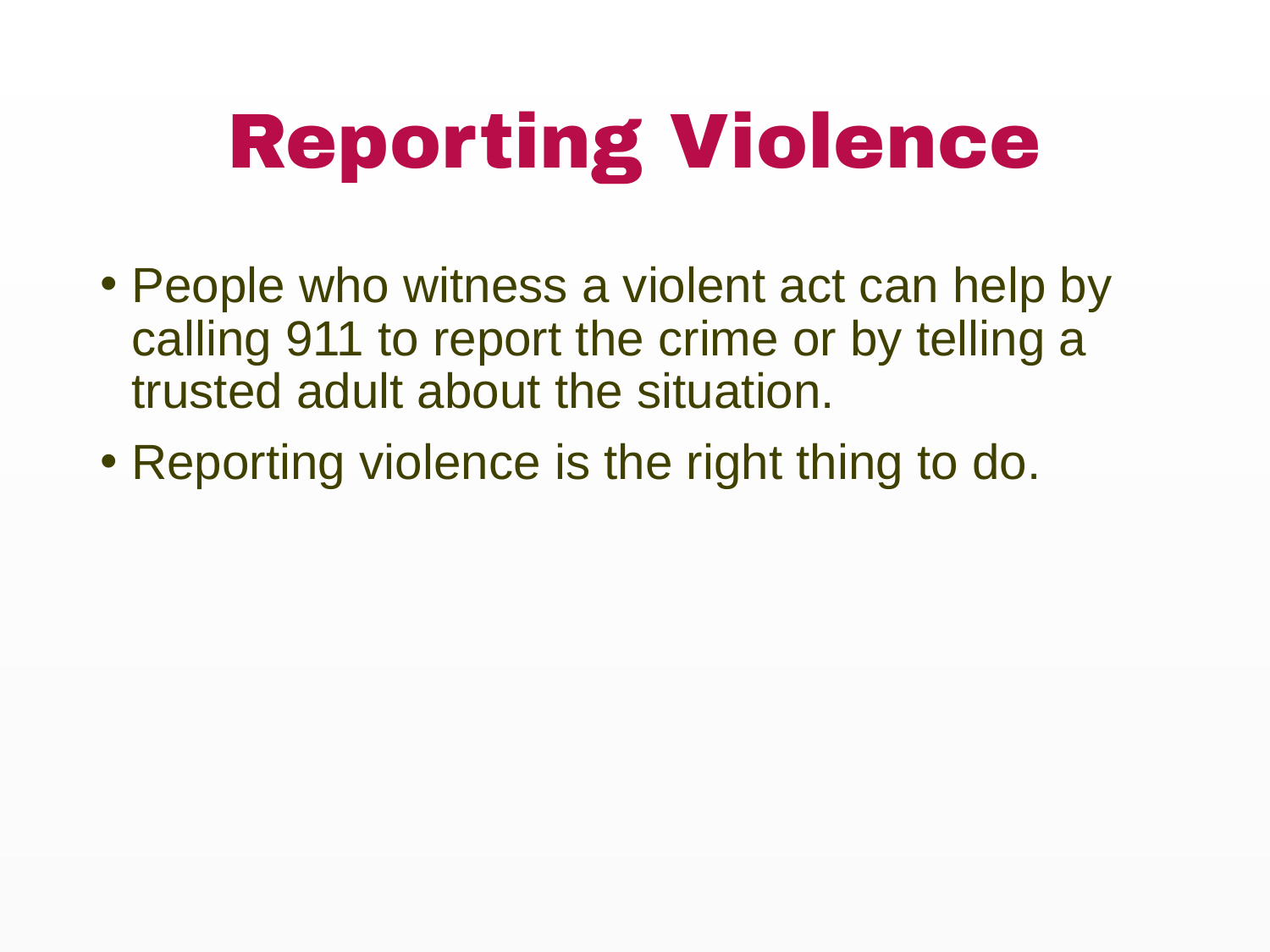

# Reporting Violence
People who witness a violent act can help by calling 911 to report the crime or by telling a trusted adult about the situation.
Reporting violence is the right thing to do.